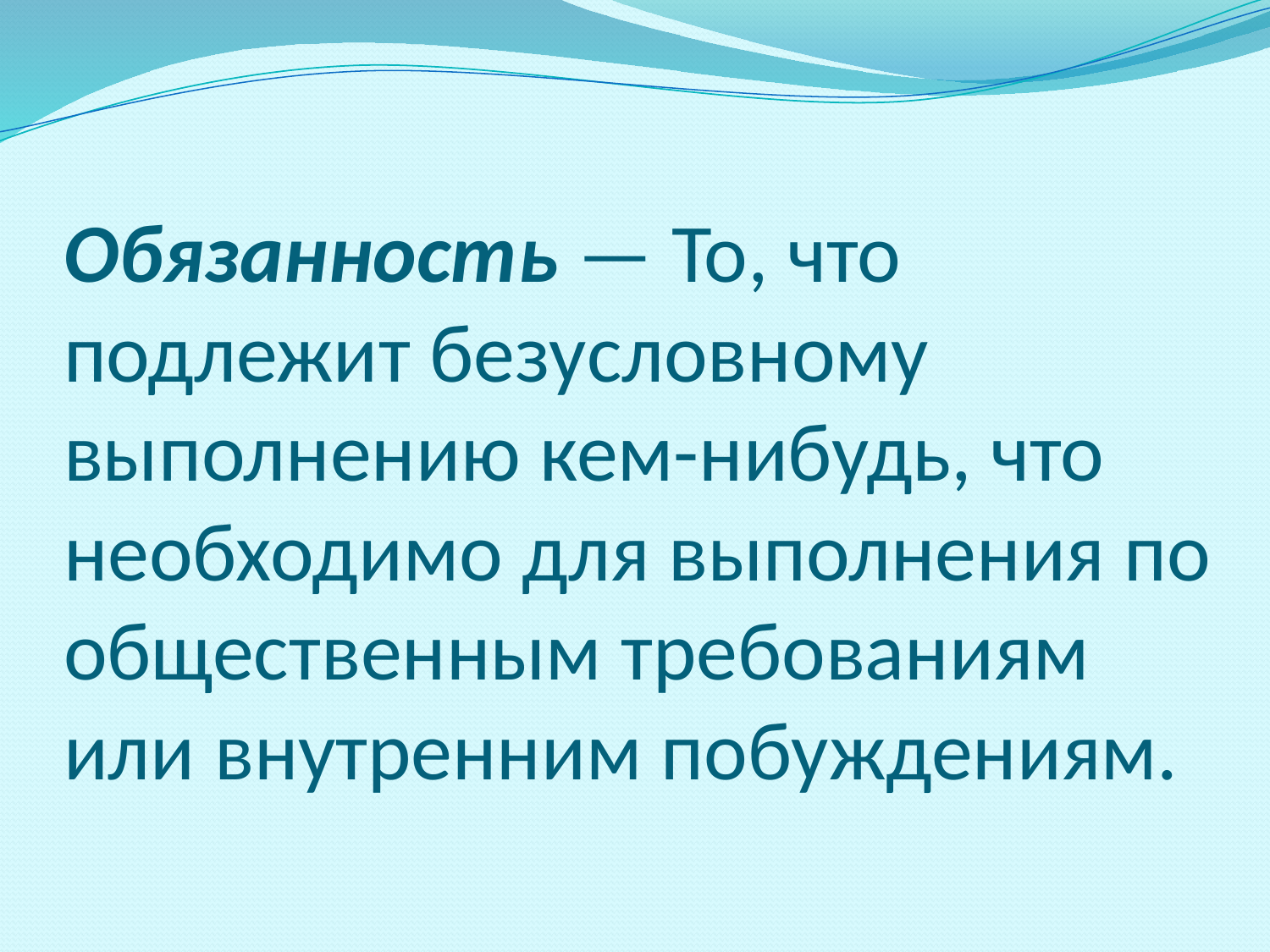

# Обязанность — То, что подлежит безусловному выполнению кем-нибудь, что необходимо для выполнения по общественным требованиям или внутренним побуждениям.